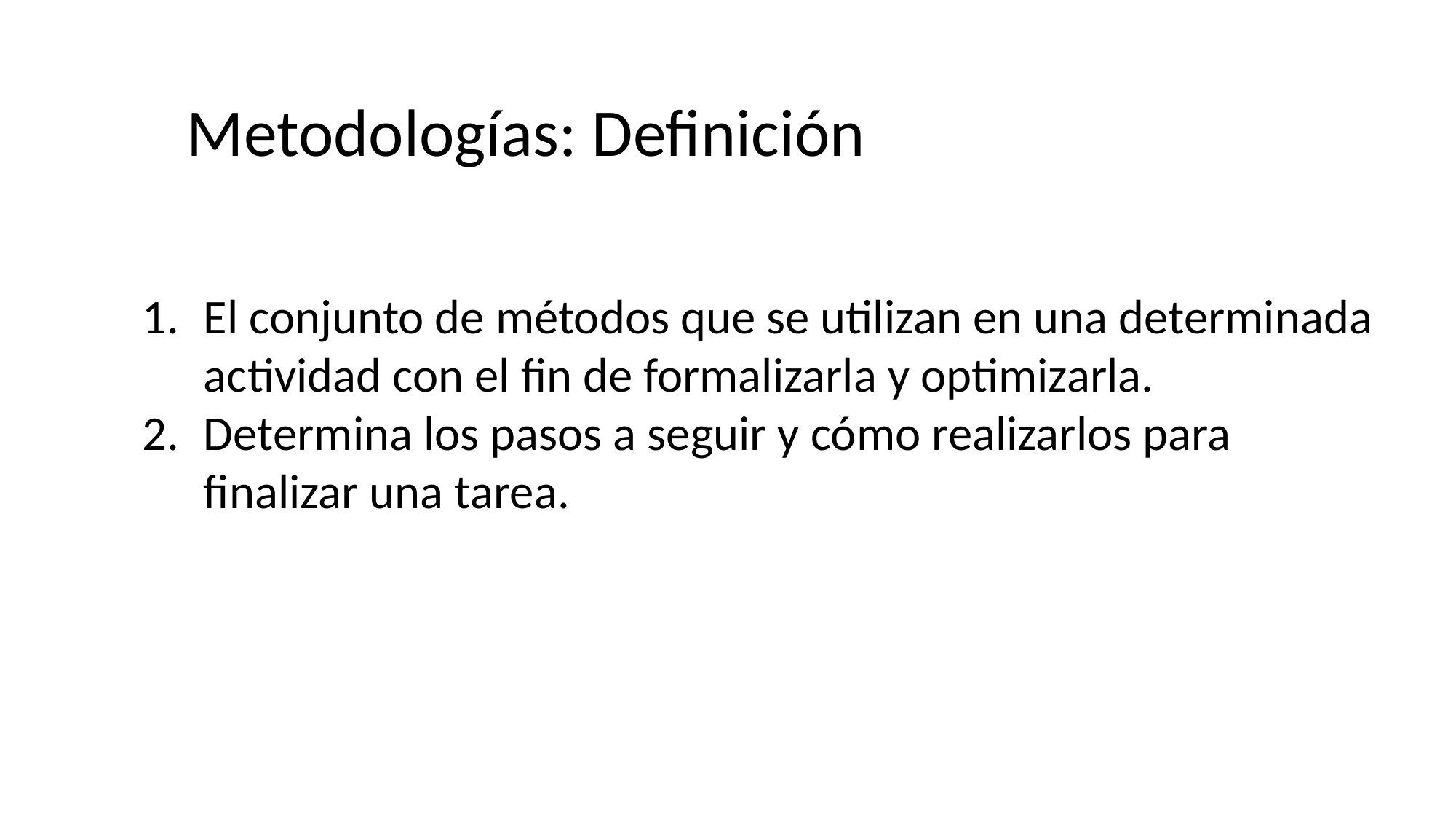

Metodologías: Definición
El conjunto de métodos que se utilizan en una determinada actividad con el fin de formalizarla y optimizarla.
Determina los pasos a seguir y cómo realizarlos para finalizar una tarea.